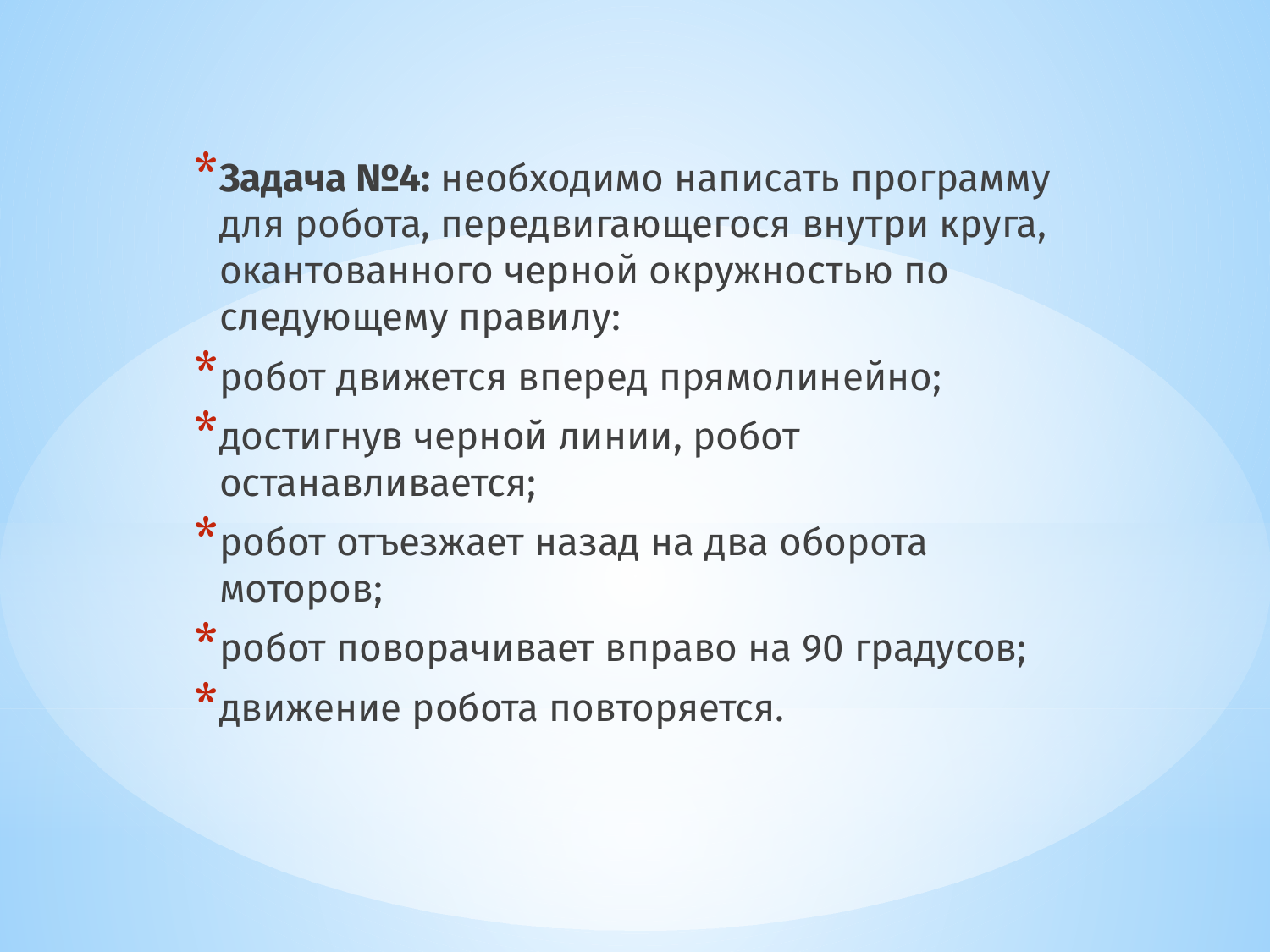

Задача №4: необходимо написать программу для робота, передвигающегося внутри круга, окантованного черной окружностью по следующему правилу:
робот движется вперед прямолинейно;
достигнув черной линии, робот останавливается;
робот отъезжает назад на два оборота моторов;
робот поворачивает вправо на 90 градусов;
движение робота повторяется.